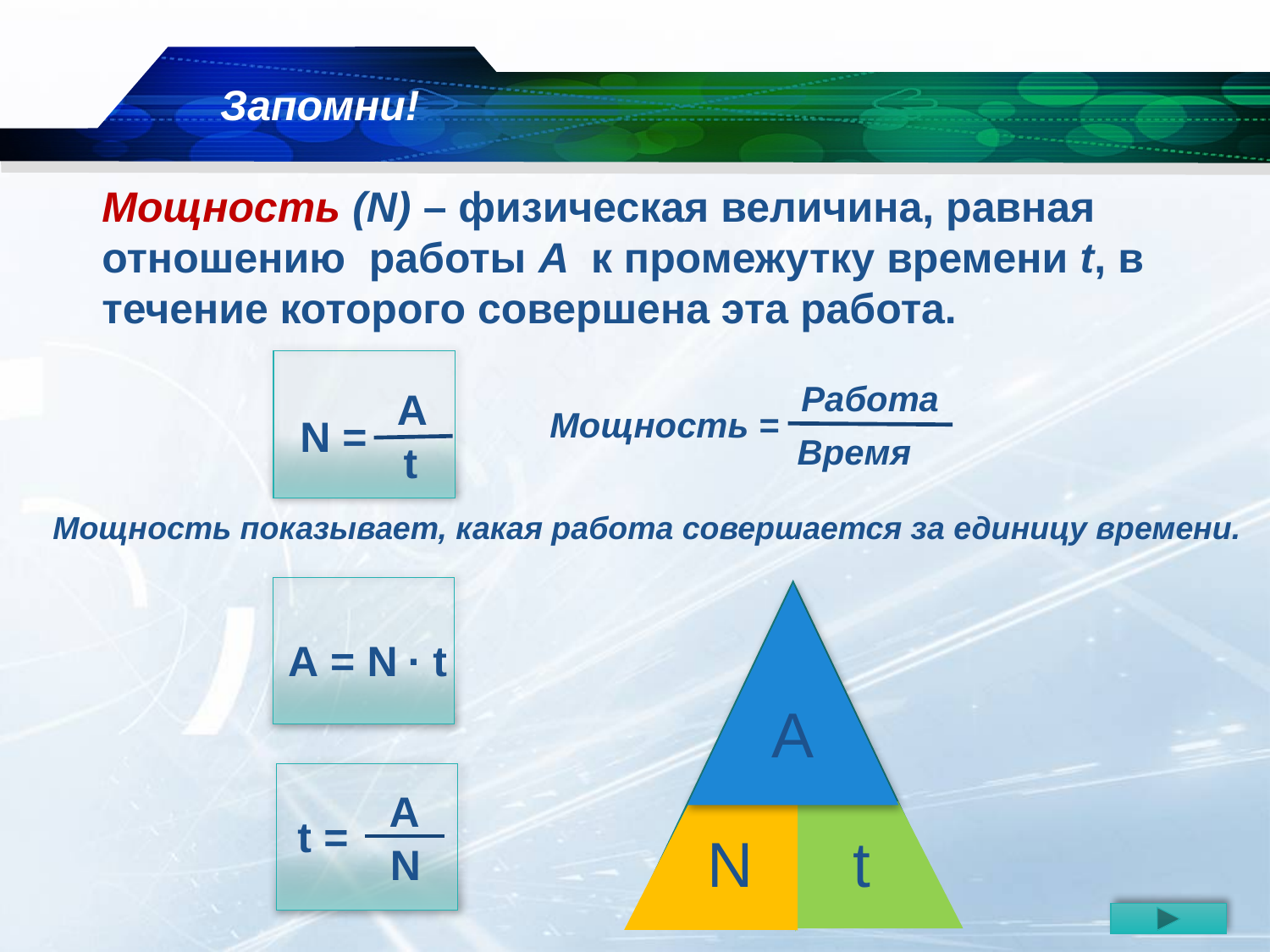

Запомни!
Мощность (N) – физическая величина, равная отношению  работы A  к промежутку времени t, в течение которого совершена эта работа.

 A

 N =
 t
Работа
Мощность =
Время
Мощность показывает, какая работа совершается за единицу времени.

.
А = N   t

А
А

N
t

 A
 t =
 N